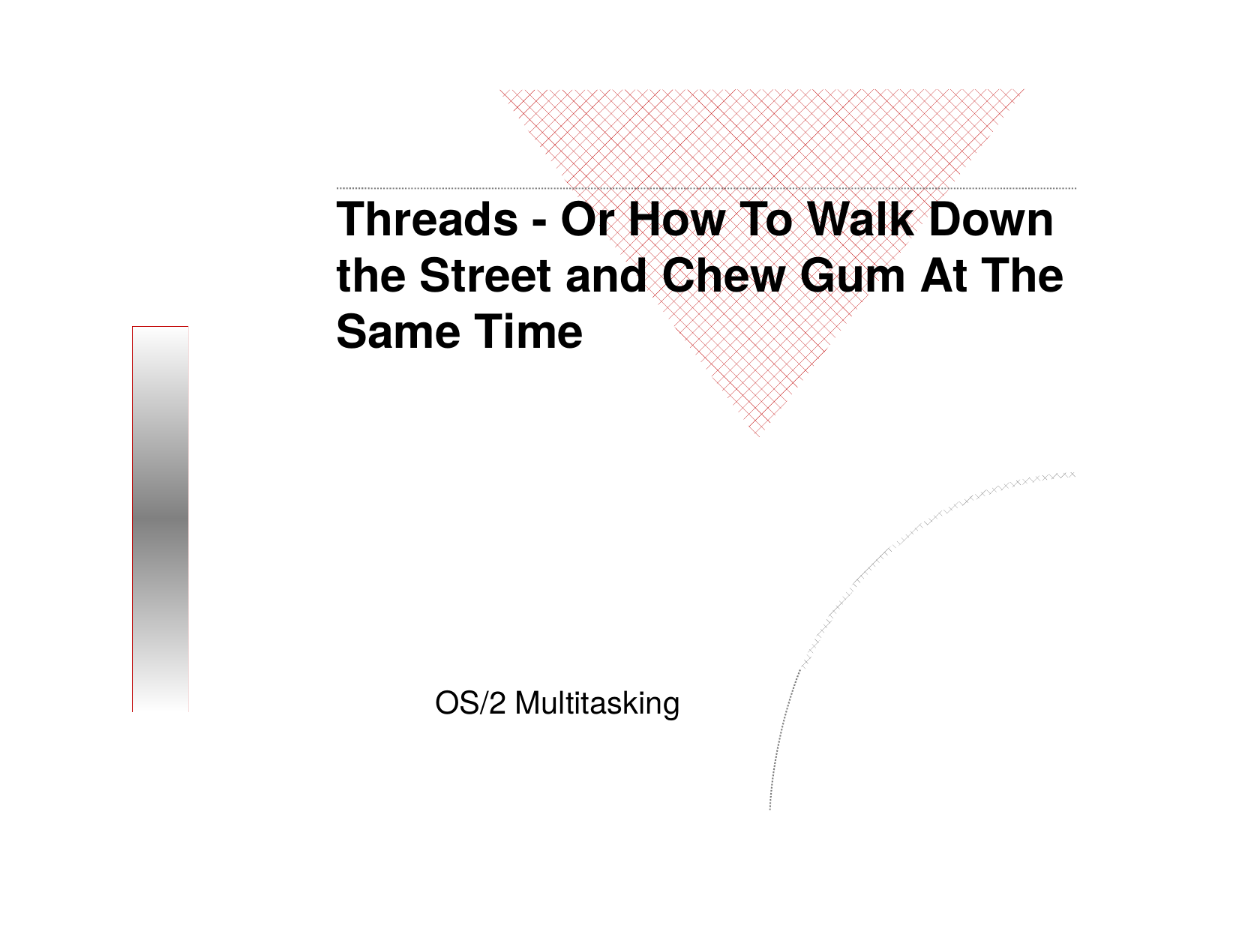

Threads - Or How To Walk Down the Street and Chew Gum At The Same Time

OS/2 Multitasking